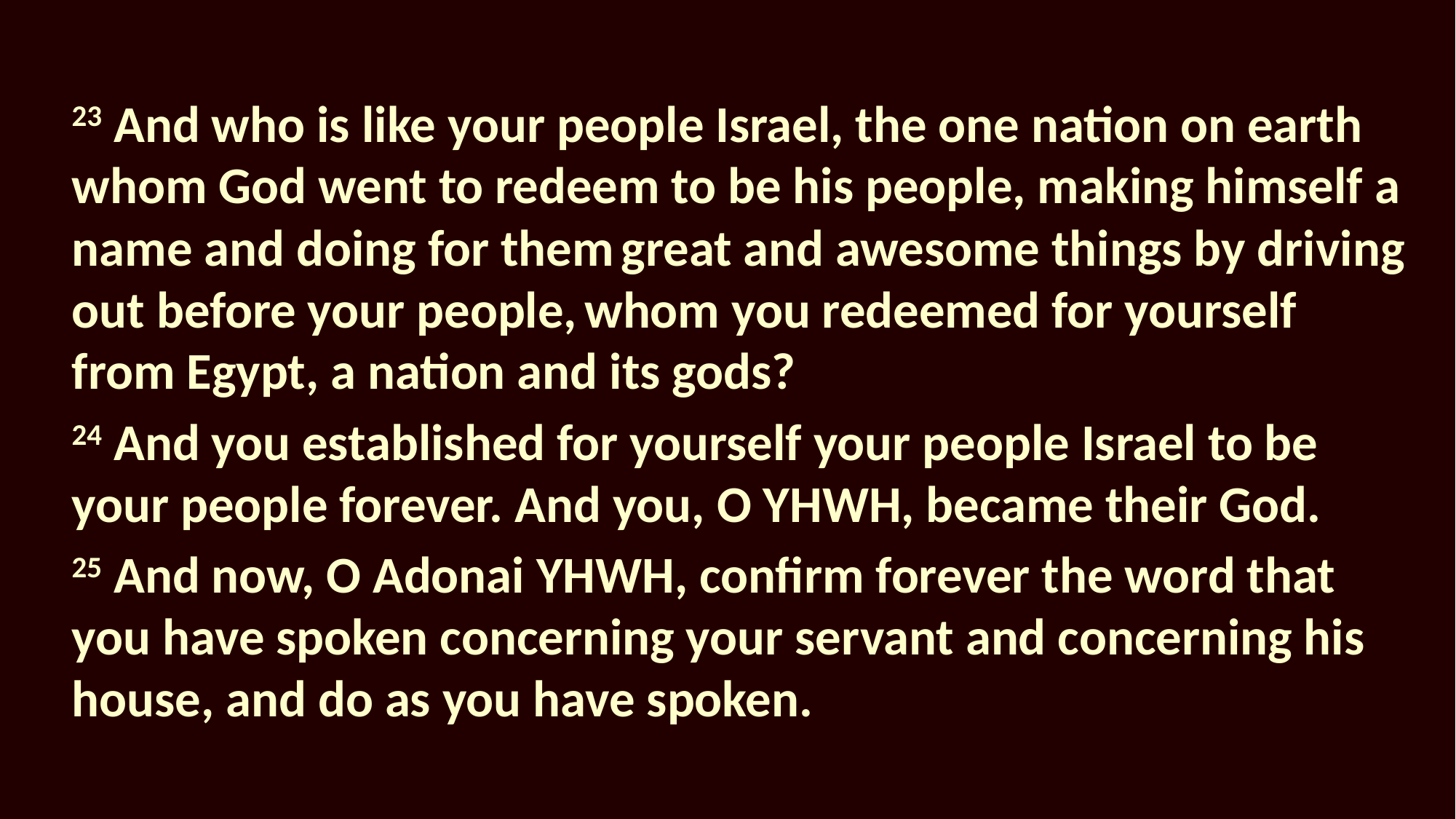

23 And who is like your people Israel, the one nation on earth whom God went to redeem to be his people, making himself a name and doing for them great and awesome things by driving out before your people, whom you redeemed for yourself from Egypt, a nation and its gods?
24 And you established for yourself your people Israel to be your people forever. And you, O YHWH, became their God.
25 And now, O Adonai YHWH, confirm forever the word that you have spoken concerning your servant and concerning his house, and do as you have spoken.